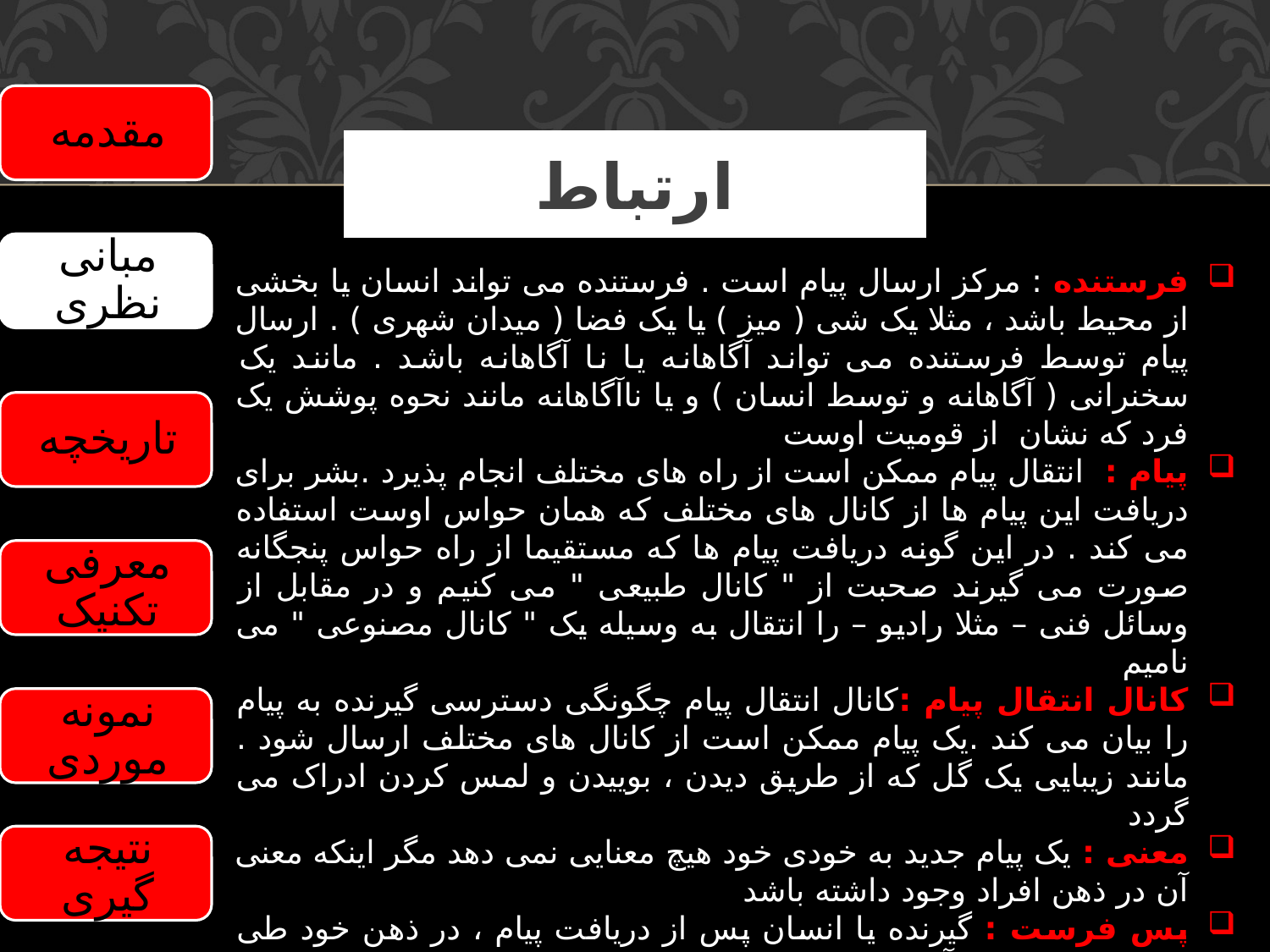

مقدمه
مبانی نظری
تاریخچه
معرفی تکنیک
نمونه موردی
نتیجه گیری
# ارتباط
فرستنده : مرکز ارسال پیام است . فرستنده می تواند انسان یا بخشی از محیط باشد ، مثلا یک شی ( میز ) یا یک فضا ( میدان شهری ) . ارسال پیام توسط فرستنده می تواند آگاهانه یا نا آگاهانه باشد . مانند یک سخنرانی ( آگاهانه و توسط انسان ) و یا ناآگاهانه مانند نحوه پوشش یک فرد که نشان  از قومیت اوست
پیام :  انتقال پیام ممکن است از راه های مختلف انجام پذیرد .بشر برای دریافت این پیام ها از کانال های مختلف که همان حواس اوست استفاده می کند . در این گونه دریافت پیام ها که مستقیما از راه حواس پنجگانه صورت می گیرند صحبت از " کانال طبیعی " می کنیم و در مقابل از وسائل فنی – مثلا رادیو – را انتقال به وسیله یک " کانال مصنوعی " می نامیم
کانال انتقال پیام :کانال انتقال پیام چگونگی دسترسی گیرنده به پیام را بیان می کند .یک پیام ممکن است از کانال های مختلف ارسال شود . مانند زیبایی یک گل که از طریق دیدن ، بوییدن و لمس کردن ادراک می گردد
معنی : یک پیام جدید به خودی خود هیچ معنایی نمی دهد مگر اینکه معنی آن در ذهن افراد وجود داشته باشد
پس فرست : گیرنده یا انسان پس از دریافت پیام ، در ذهن خود طی یک فرایند پیچیده آن را درک می نماید . پیام ادراک شده به صورت های مختلف بر انسان تاثیرگذار خواهد بود . تمامی این تاثیرات ، از اثرات رفتاری را که از گیرنده سر می زند پس فرست می نامند
بازخورد : اگر فرستنده هوشمند باشد ( مثلا یک انسان ) پس فرست ارسالی از سوی گیرنده همچون یک پیام موثر ، بر فرستنده تاثیر می گذارد